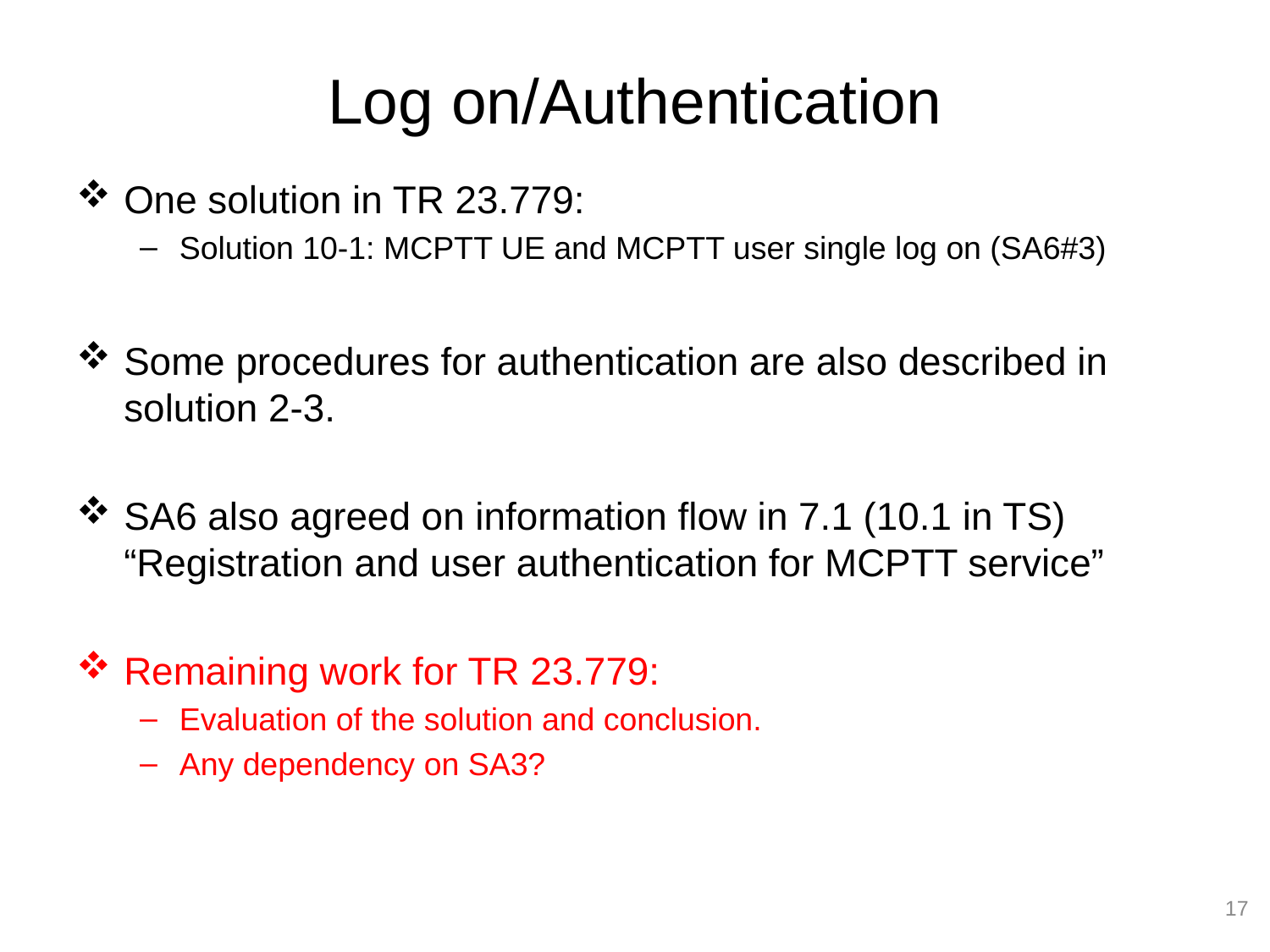

# Log on/Authentication
One solution in TR 23.779:
Solution 10-1: MCPTT UE and MCPTT user single log on (SA6#3)

Some procedures for authentication are also described in   solution 2-3.

SA6 also agreed on information flow in 7.1 (10.1 in TS)      “Registration and user authentication for MCPTT service”

Remaining work for TR 23.779:
Evaluation of the solution and conclusion.
Any dependency on SA3?

17